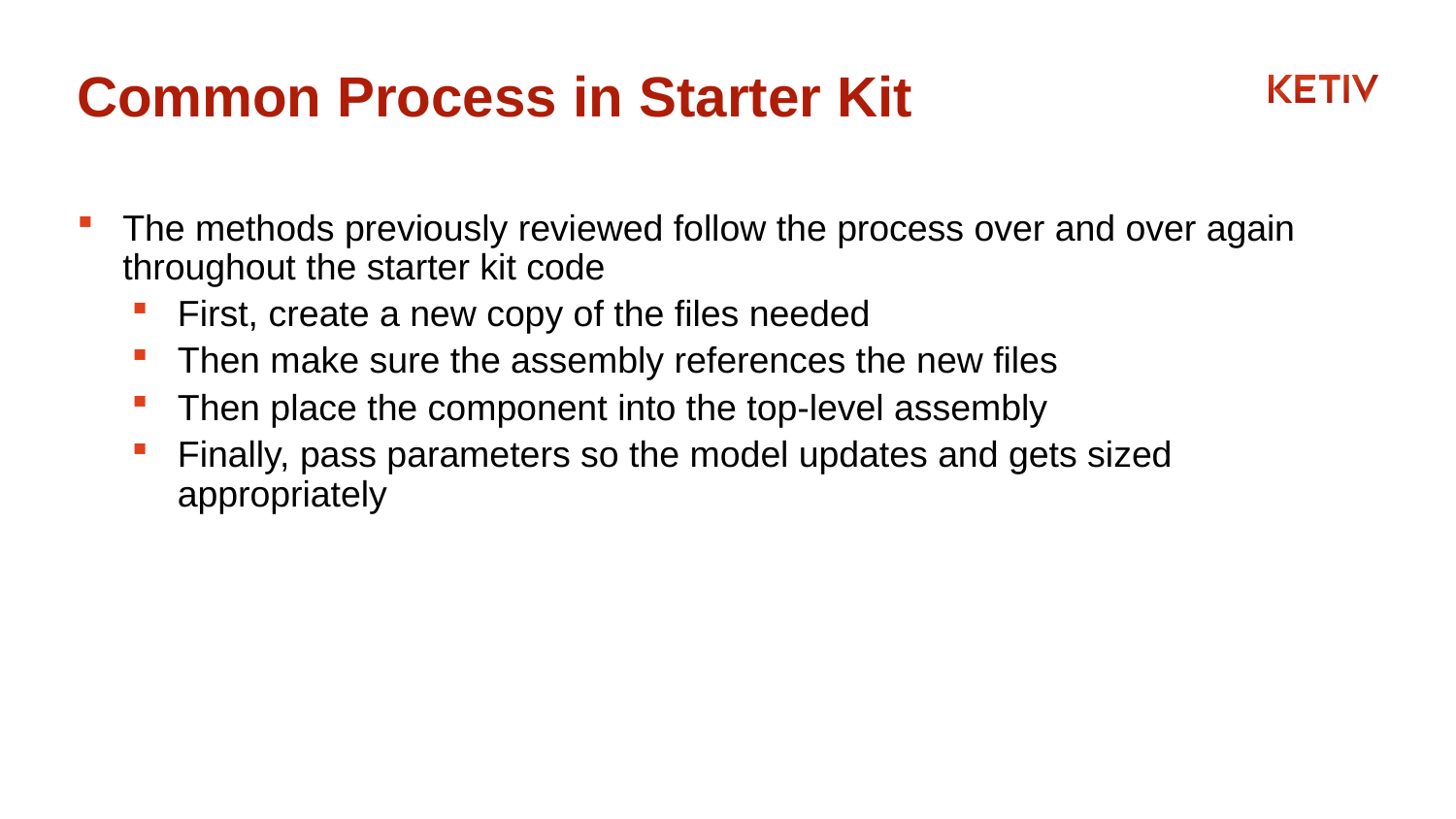

# Common Process in Starter Kit
The methods previously reviewed follow the process over and over again throughout the starter kit code
First, create a new copy of the files needed
Then make sure the assembly references the new files
Then place the component into the top-level assembly
Finally, pass parameters so the model updates and gets sized appropriately